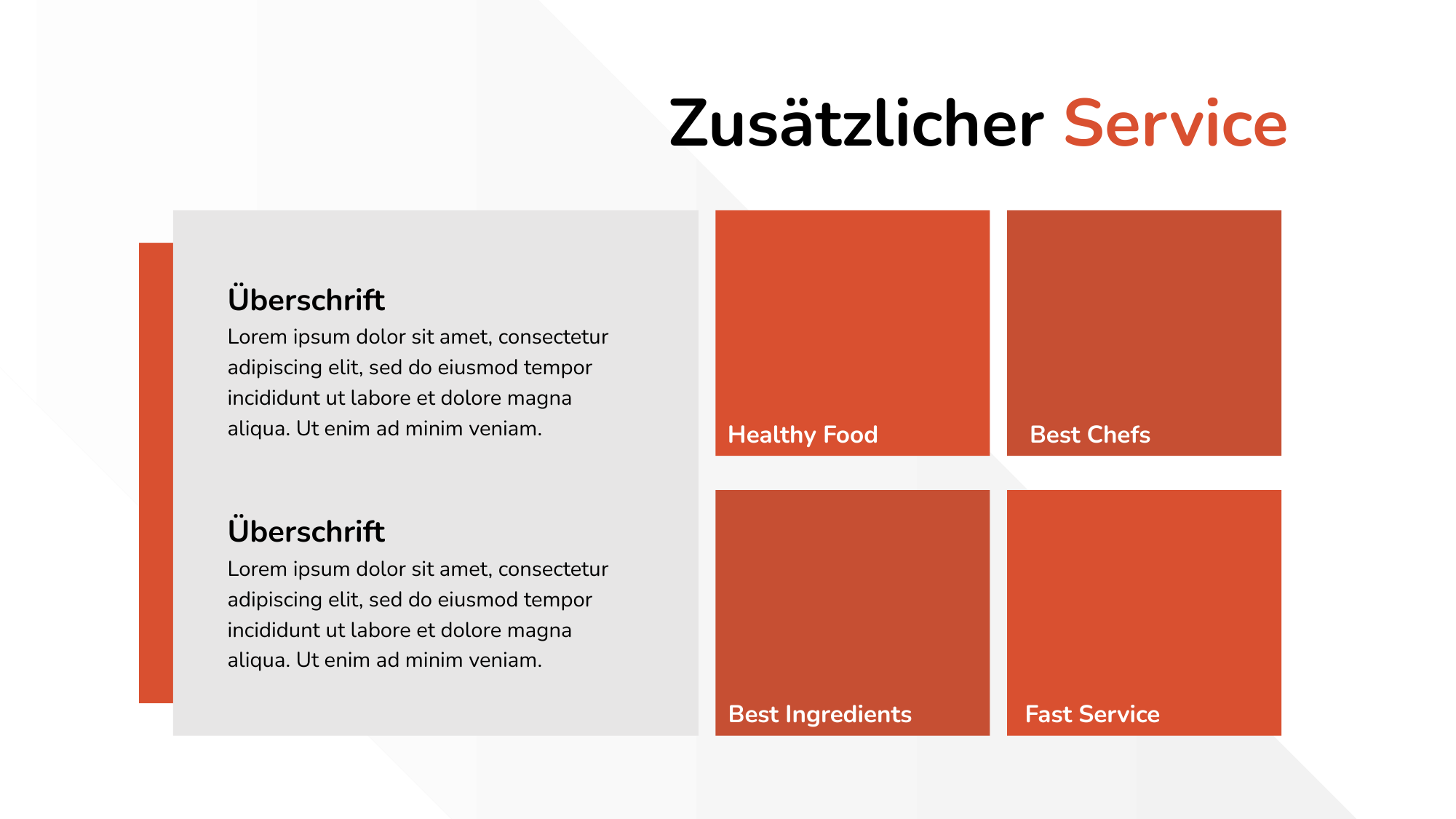

# Zusätzlicher Service

Überschrift
Lorem ipsum dolor sit amet, consectetur adipiscing elit, sed do eiusmod tempor incididunt ut labore et dolore magna aliqua. Ut enim ad minim veniam.
Healthy Food
Best Chefs

Überschrift
Lorem ipsum dolor sit amet, consectetur adipiscing elit, sed do eiusmod tempor incididunt ut labore et dolore magna aliqua. Ut enim ad minim veniam.
Best Ingredients
Fast Service